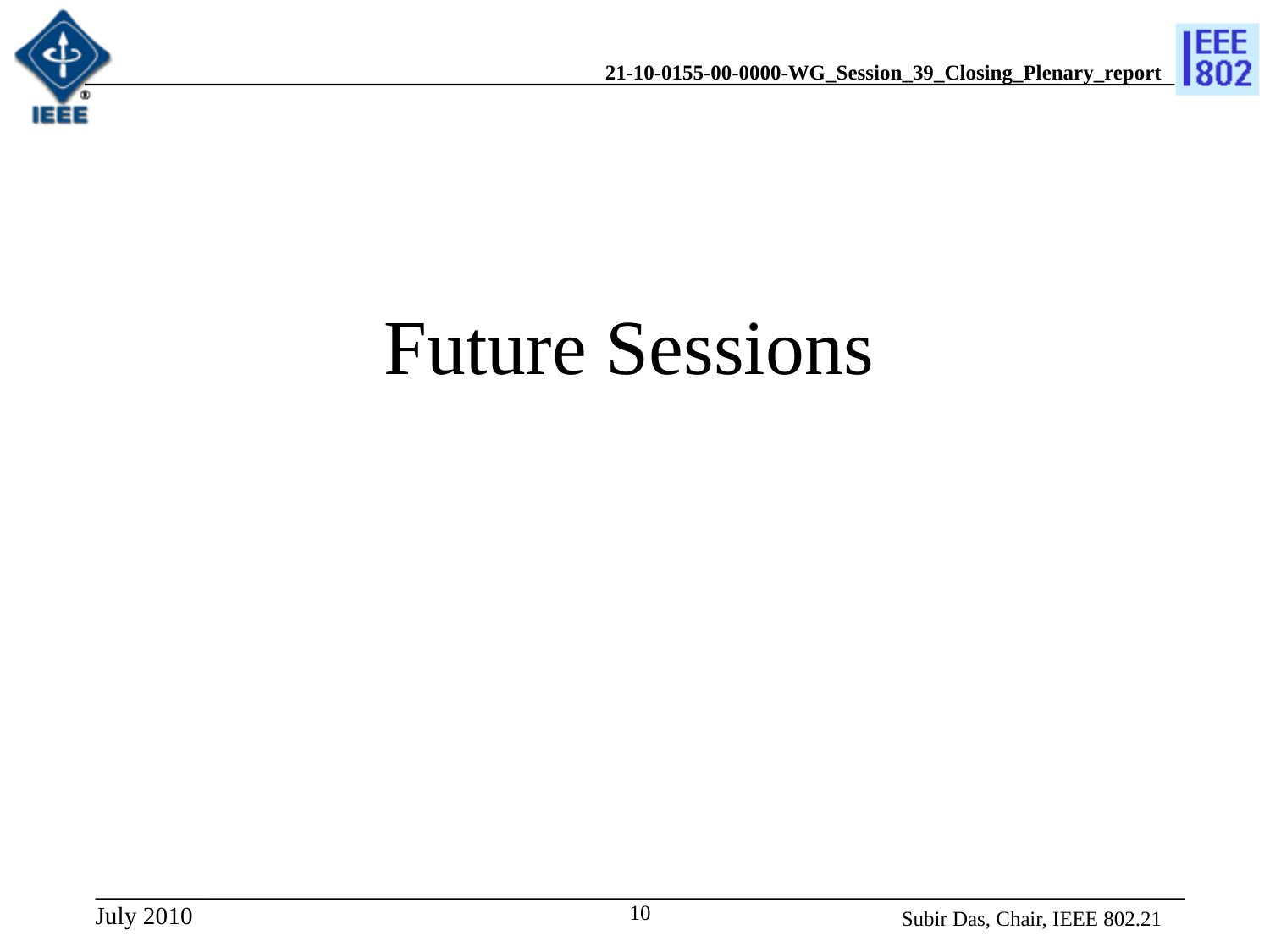

# Future Sessions
Subir Das, Chair, IEEE 802.21
10